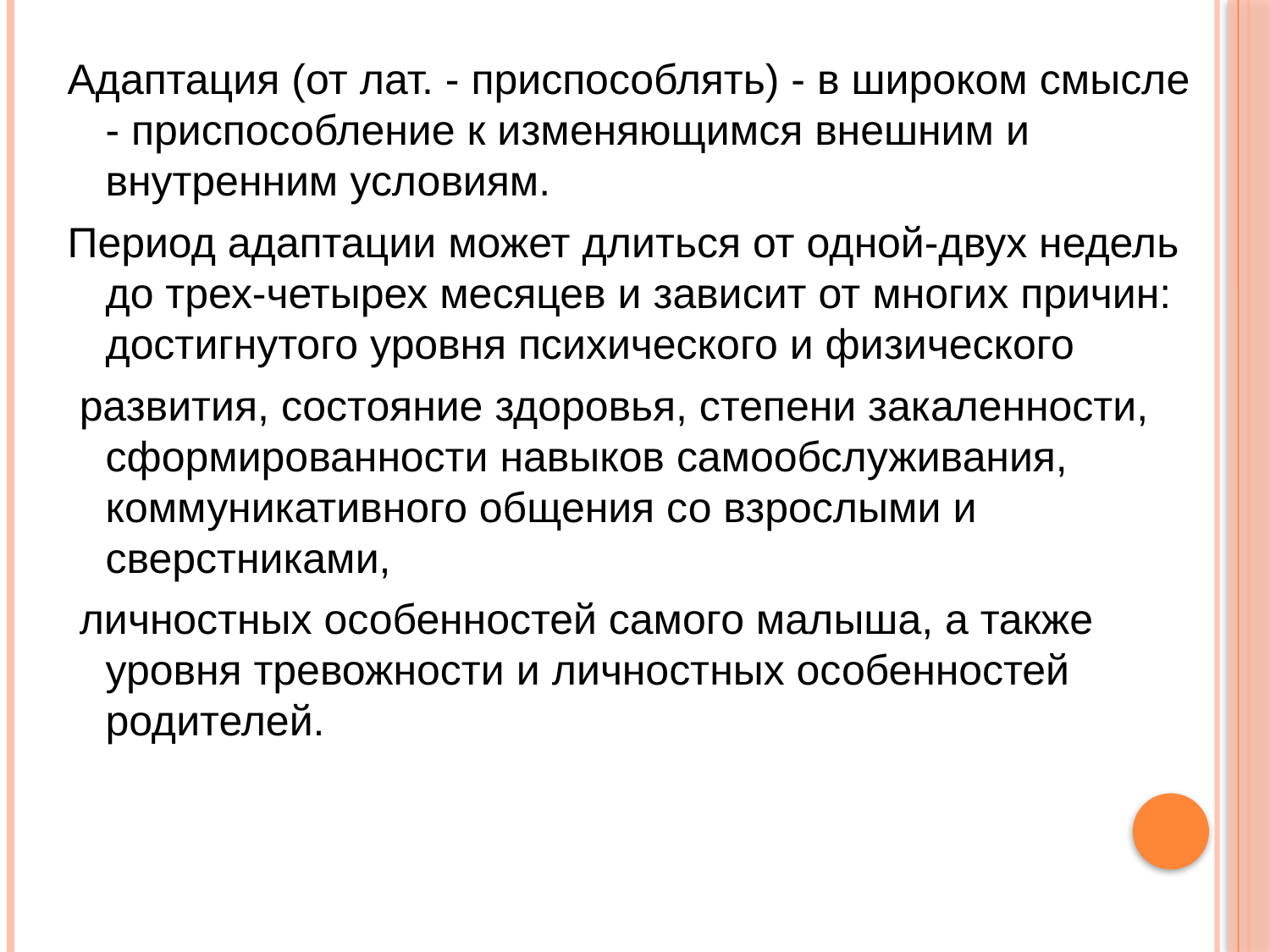

Адаптация (от лат. - приспособлять) - в широком смысле - приспособление к изменяющимся внешним и внутренним условиям.
Период адаптации может длиться от одной-двух недель до трех-четырех месяцев и зависит от многих причин: достигнутого уровня психического и физического
 развития, состояние здоровья, степени закаленности, сформированности навыков самообслуживания, коммуникативного общения со взрослыми и сверстниками,
 личностных особенностей самого малыша, а также уровня тревожности и личностных особенностей родителей.